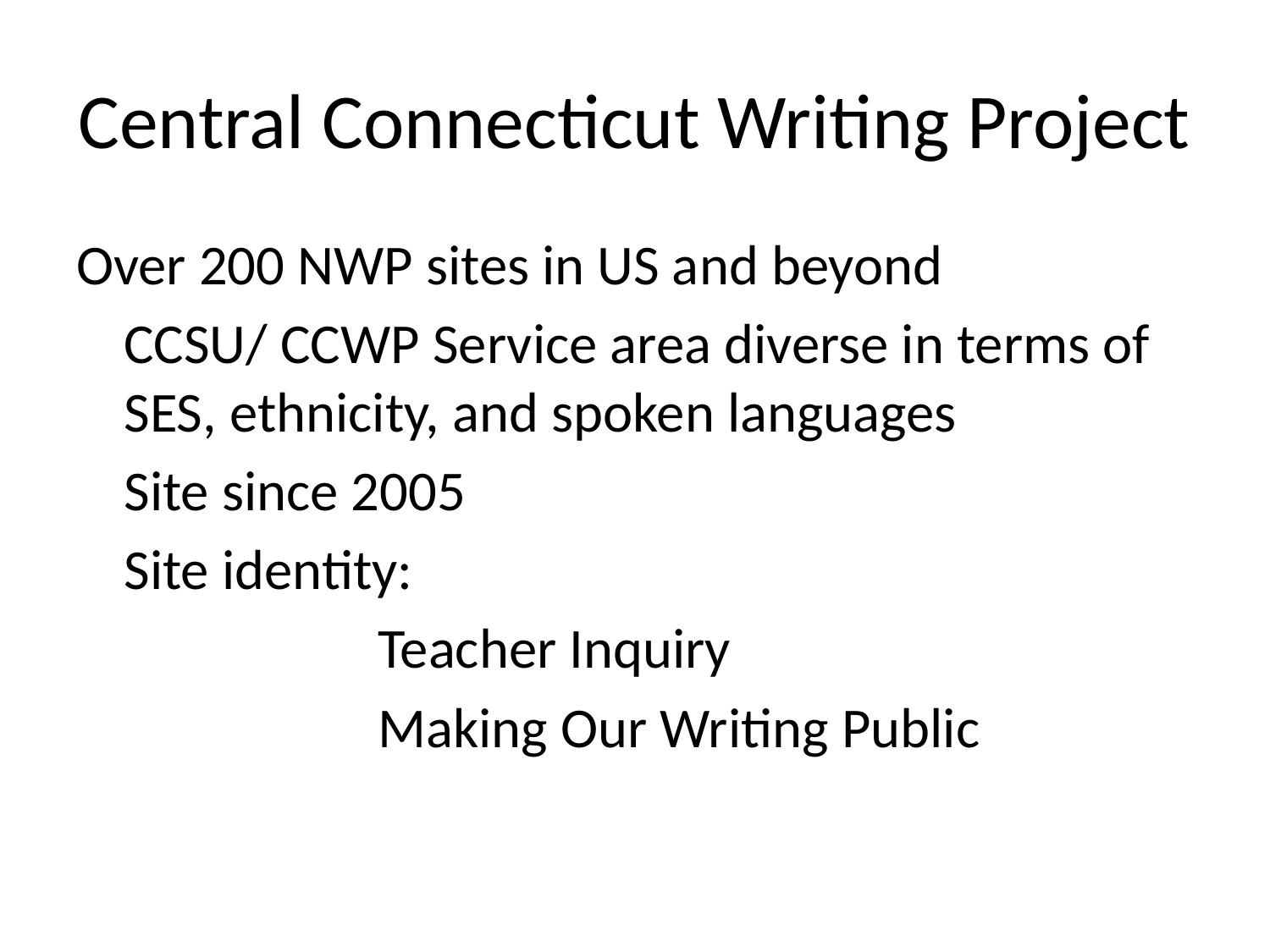

# Central Connecticut Writing Project
Over 200 NWP sites in US and beyond
	CCSU/ CCWP Service area diverse in terms of SES, ethnicity, and spoken languages
	Site since 2005
	Site identity:
			Teacher Inquiry
			Making Our Writing Public